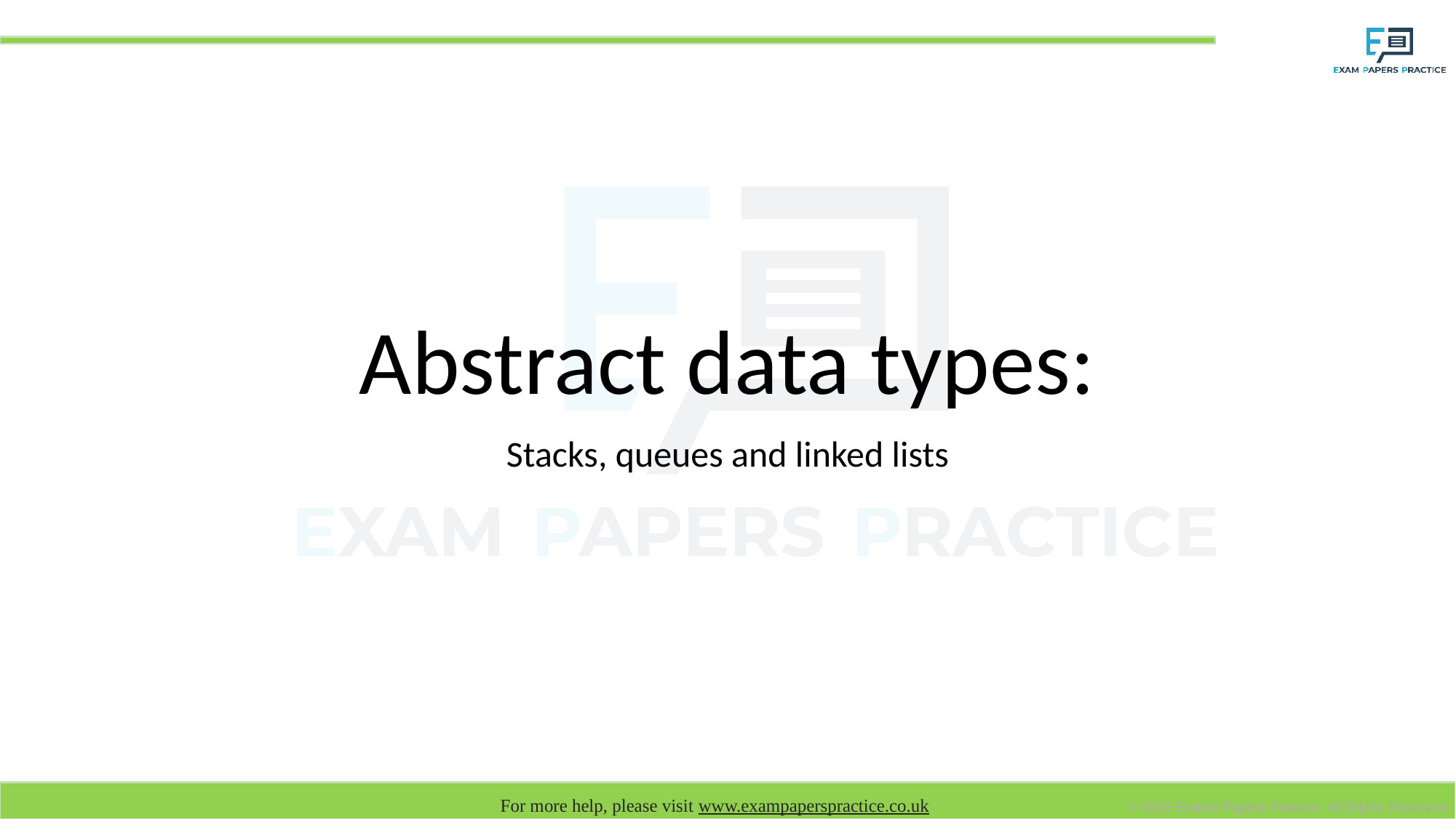

# Abstract data types:
Stacks, queues and linked lists